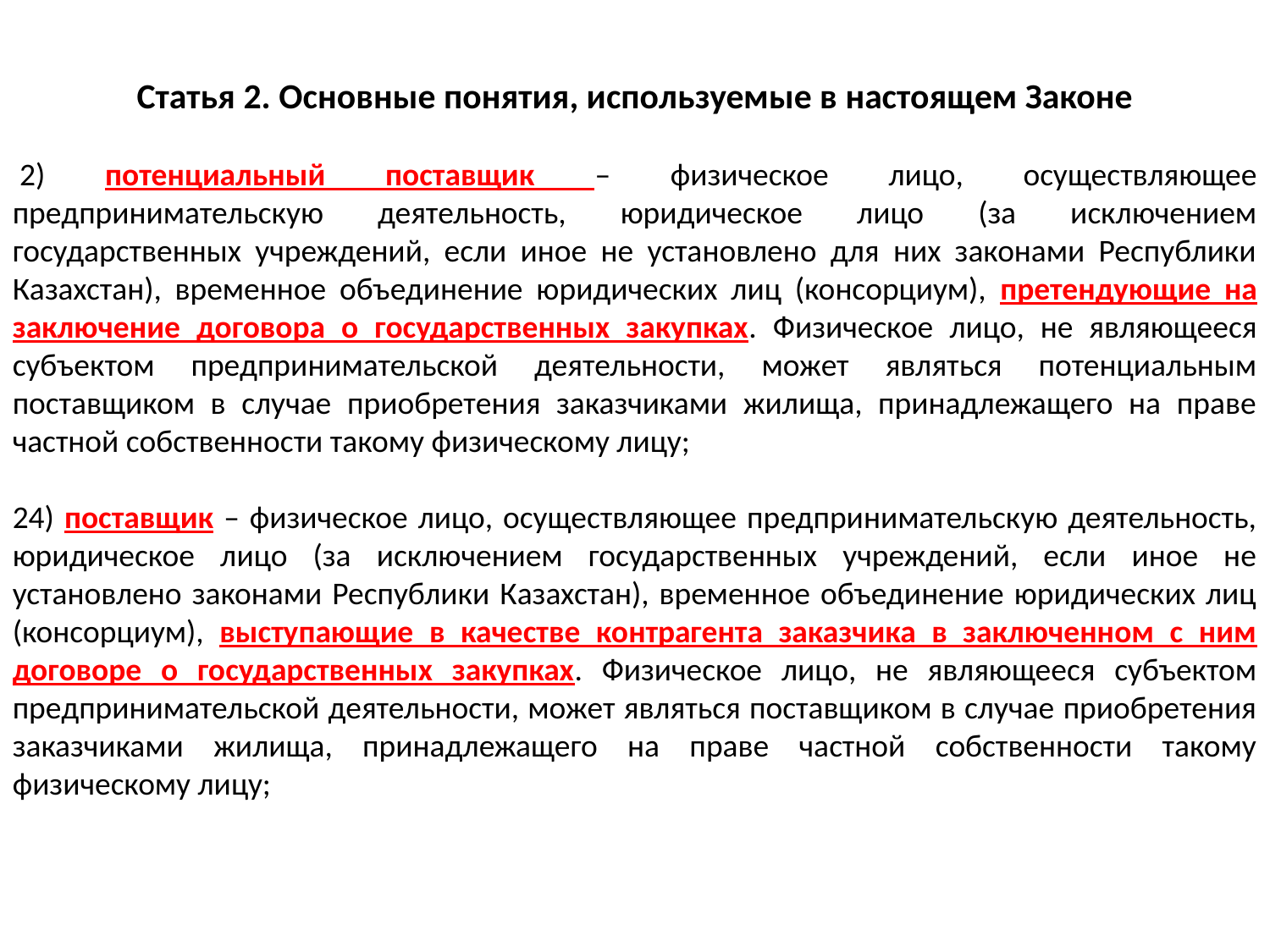

Статья 2. Основные понятия, используемые в настоящем Законе

 2) потенциальный поставщик – физическое лицо, осуществляющее предпринимательскую деятельность, юридическое лицо (за исключением государственных учреждений, если иное не установлено для них законами Республики Казахстан), временное объединение юридических лиц (консорциум), претендующие на заключение договора о государственных закупках. Физическое лицо, не являющееся субъектом предпринимательской деятельности, может являться потенциальным поставщиком в случае приобретения заказчиками жилища, принадлежащего на праве частной собственности такому физическому лицу;

24) поставщик – физическое лицо, осуществляющее предпринимательскую деятельность, юридическое лицо (за исключением государственных учреждений, если иное не установлено законами Республики Казахстан), временное объединение юридических лиц (консорциум), выступающие в качестве контрагента заказчика в заключенном с ним договоре о государственных закупках. Физическое лицо, не являющееся субъектом предпринимательской деятельности, может являться поставщиком в случае приобретения заказчиками жилища, принадлежащего на праве частной собственности такому физическому лицу;